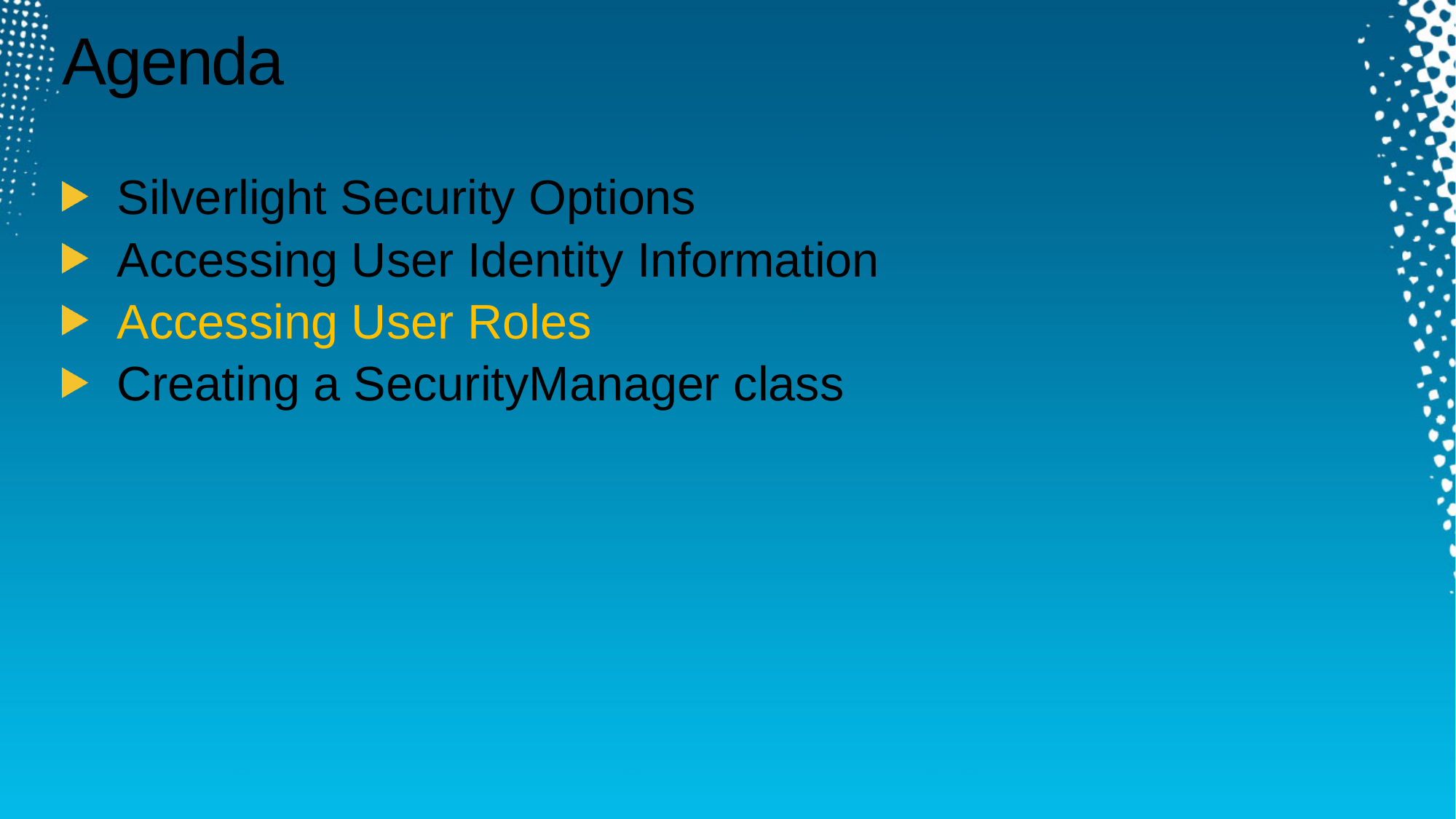

# Agenda
Silverlight Security Options
Accessing User Identity Information
Accessing User Roles
Creating a SecurityManager class